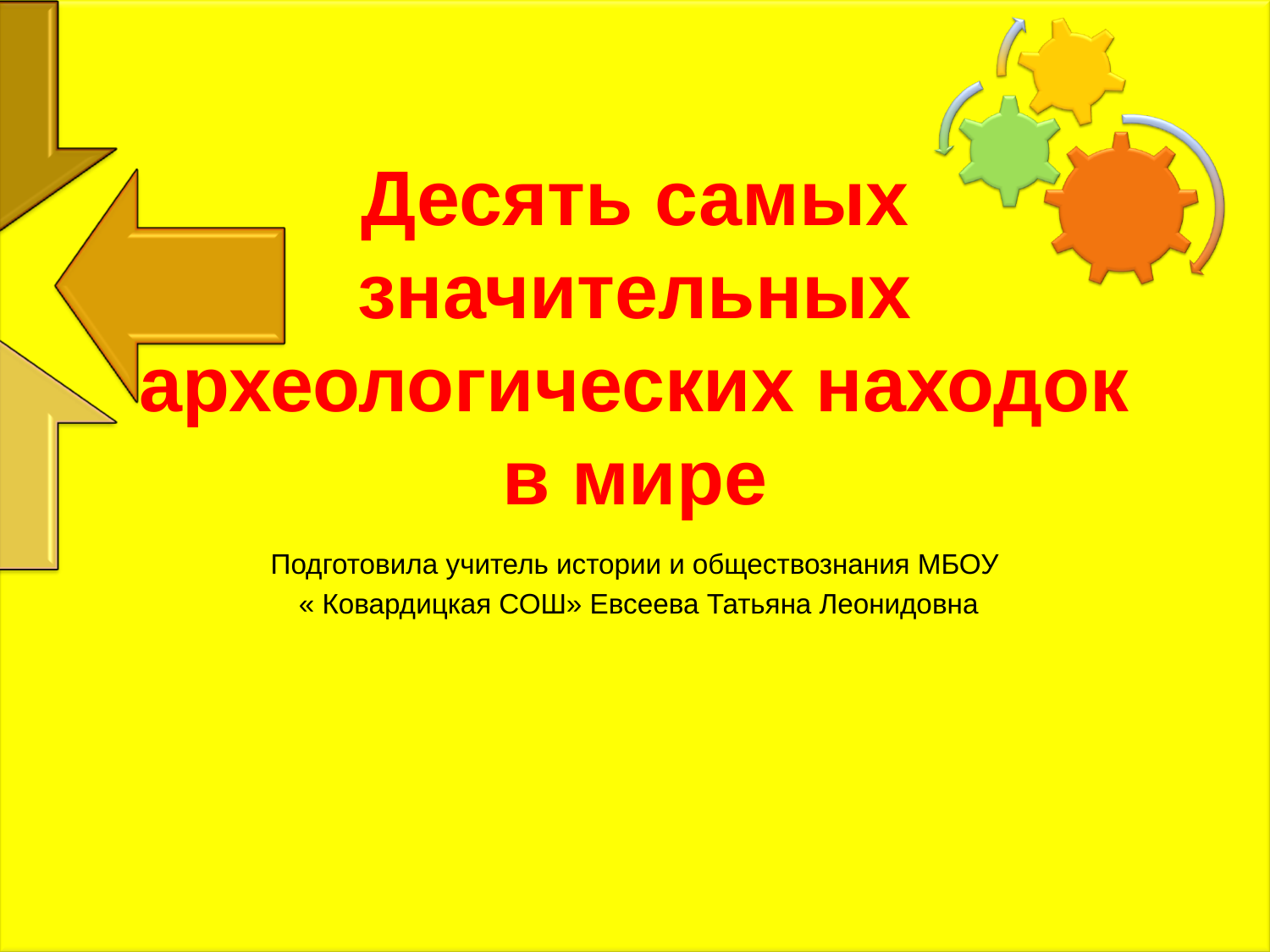

# Десять самых значительных археологических находок в мире
Подготовила учитель истории и обществознания МБОУ
 « Ковардицкая СОШ» Евсеева Татьяна Леонидовна